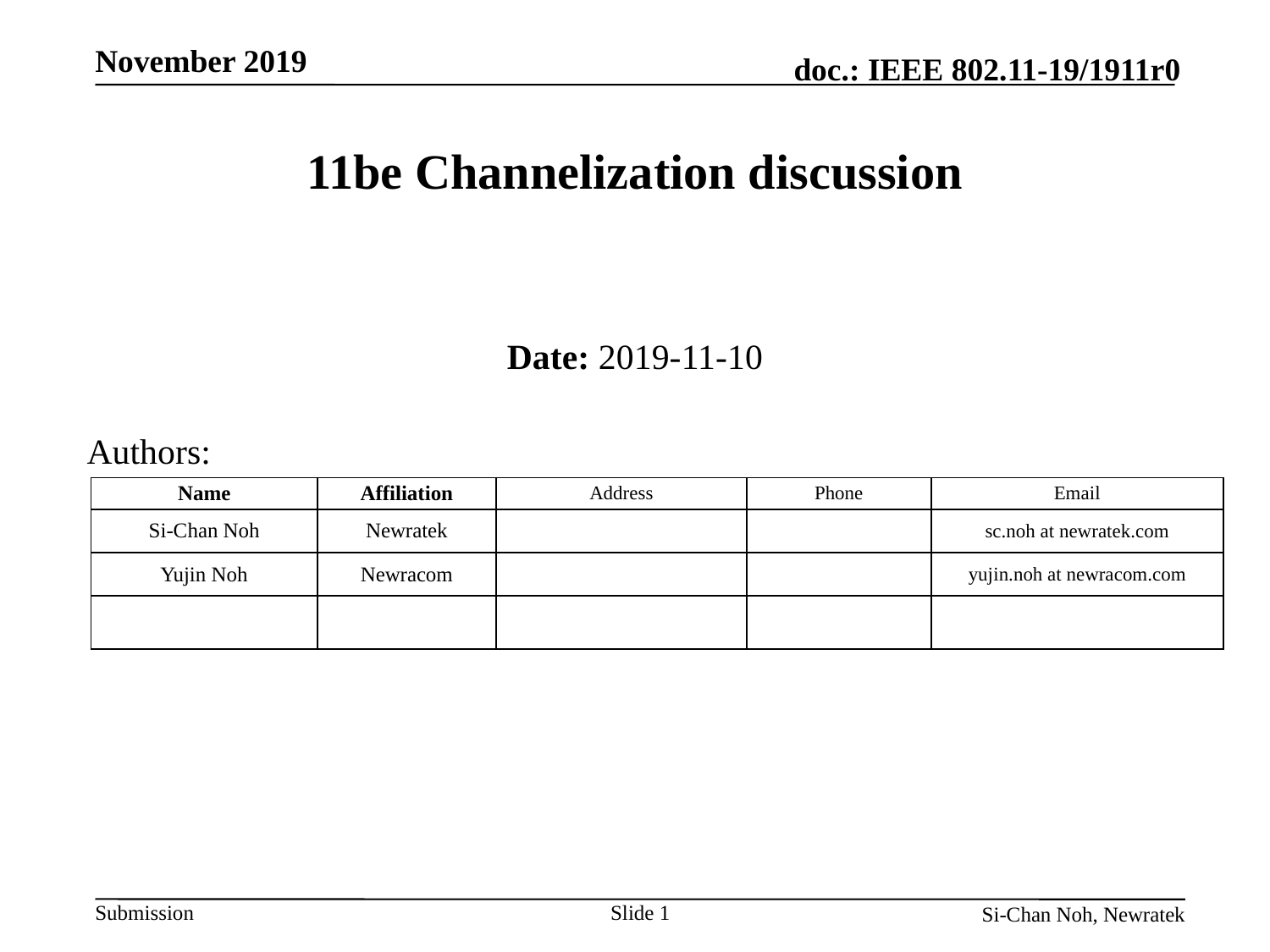

# 11be Channelization discussion
Date: 2019-11-10
Authors:
| Name | Affiliation | Address | Phone | Email |
| --- | --- | --- | --- | --- |
| Si-Chan Noh | Newratek |  |  | sc.noh at newratek.com |
| Yujin Noh | Newracom |  |  | yujin.noh at newracom.com |
|  |  |  |  |  |
Slide 1
Yujin Noh, Newracom